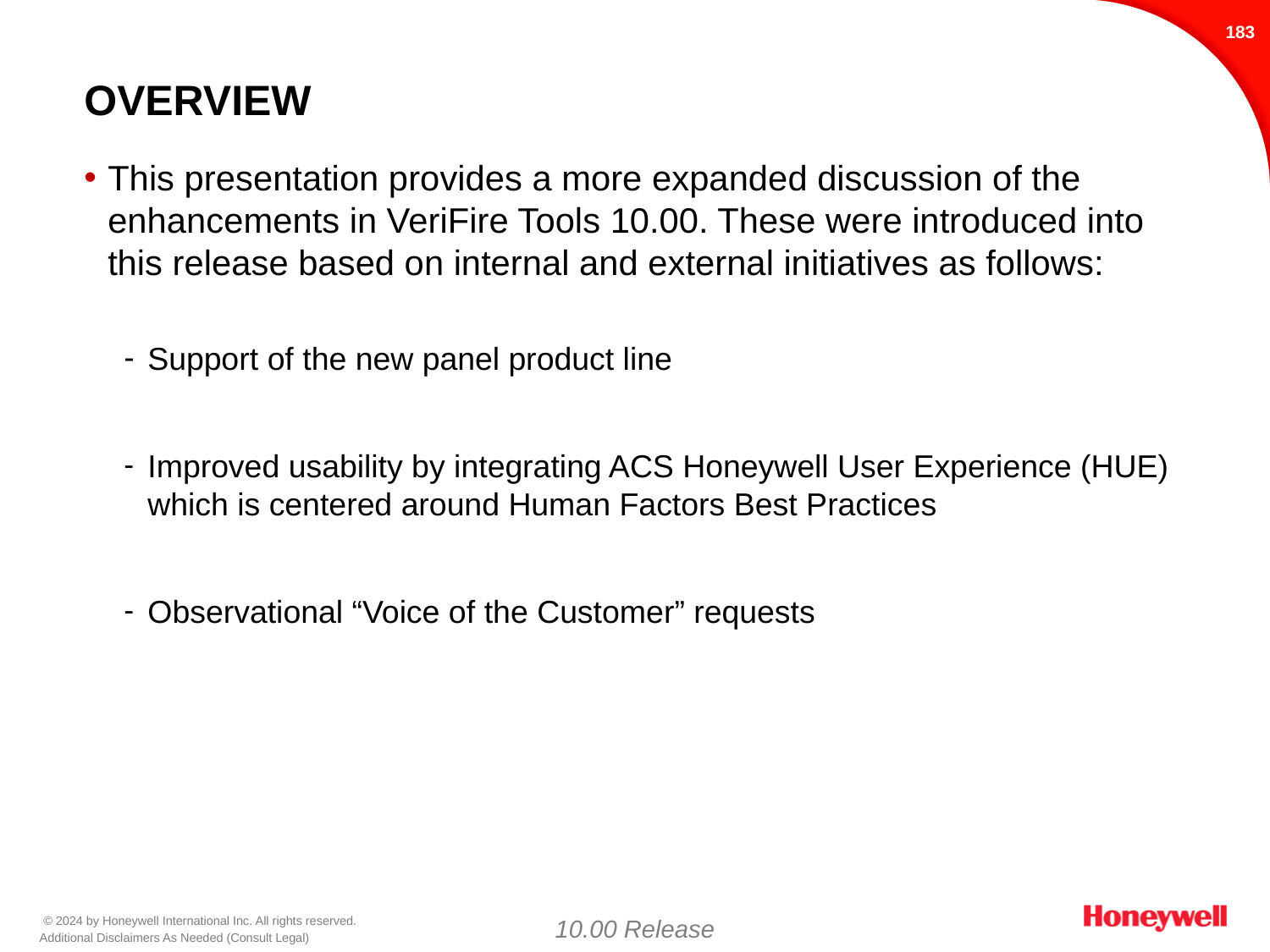

183
# Overview
This presentation provides a more expanded discussion of the enhancements in VeriFire Tools 10.00. These were introduced into this release based on internal and external initiatives as follows:

Support of the new panel product line

Improved usability by integrating ACS Honeywell User Experience (HUE) which is centered around Human Factors Best Practices

Observational “Voice of the Customer” requests

10.00 Release